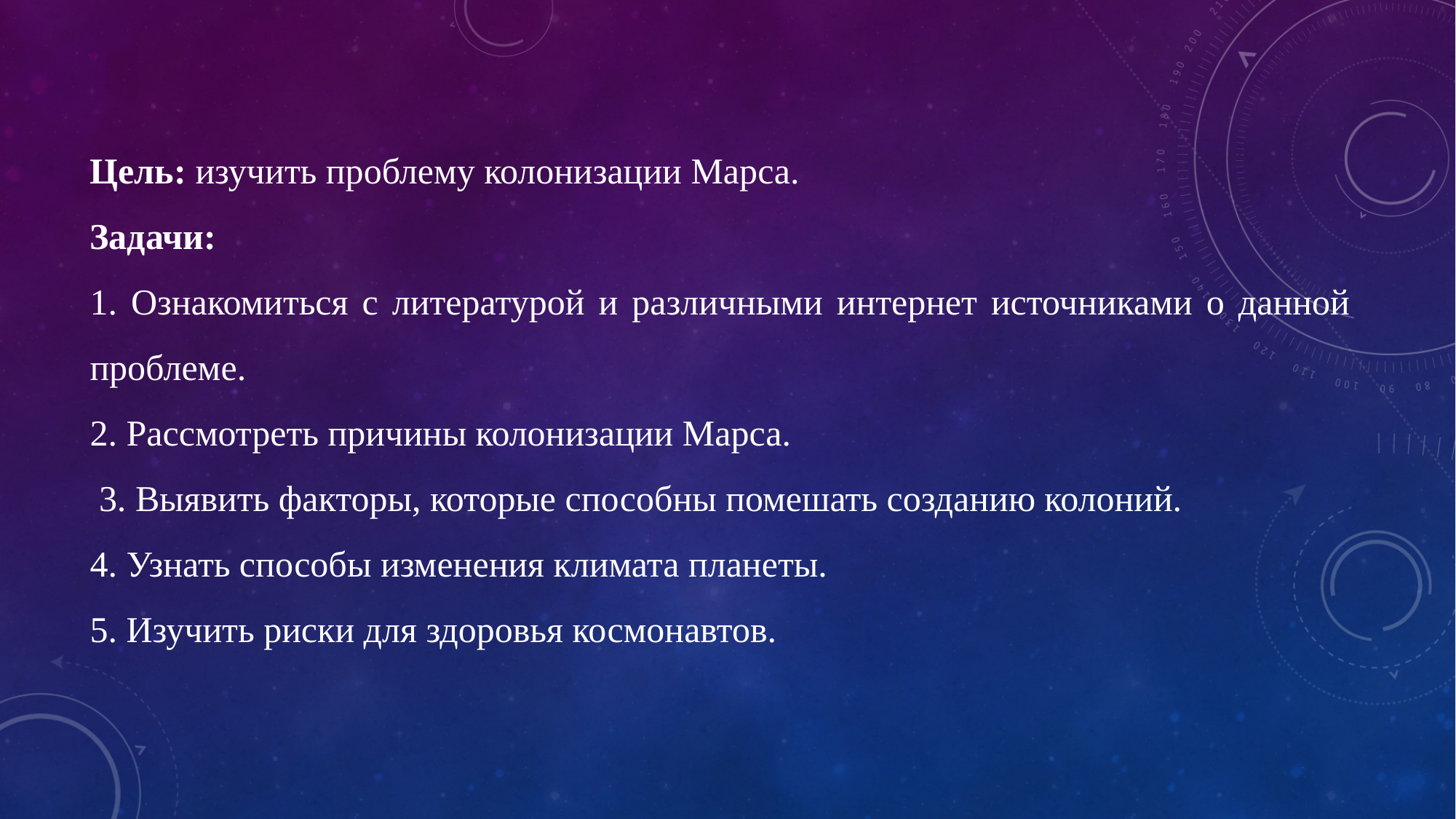

Цель: изучить проблему колонизации Марса.
Задачи:
1. Ознакомиться с литературой и различными интернет источниками о данной проблеме.
2. Рассмотреть причины колонизации Марса.
 3. Выявить факторы, которые способны помешать созданию колоний.
4. Узнать способы изменения климата планеты.
5. Изучить риски для здоровья космонавтов.